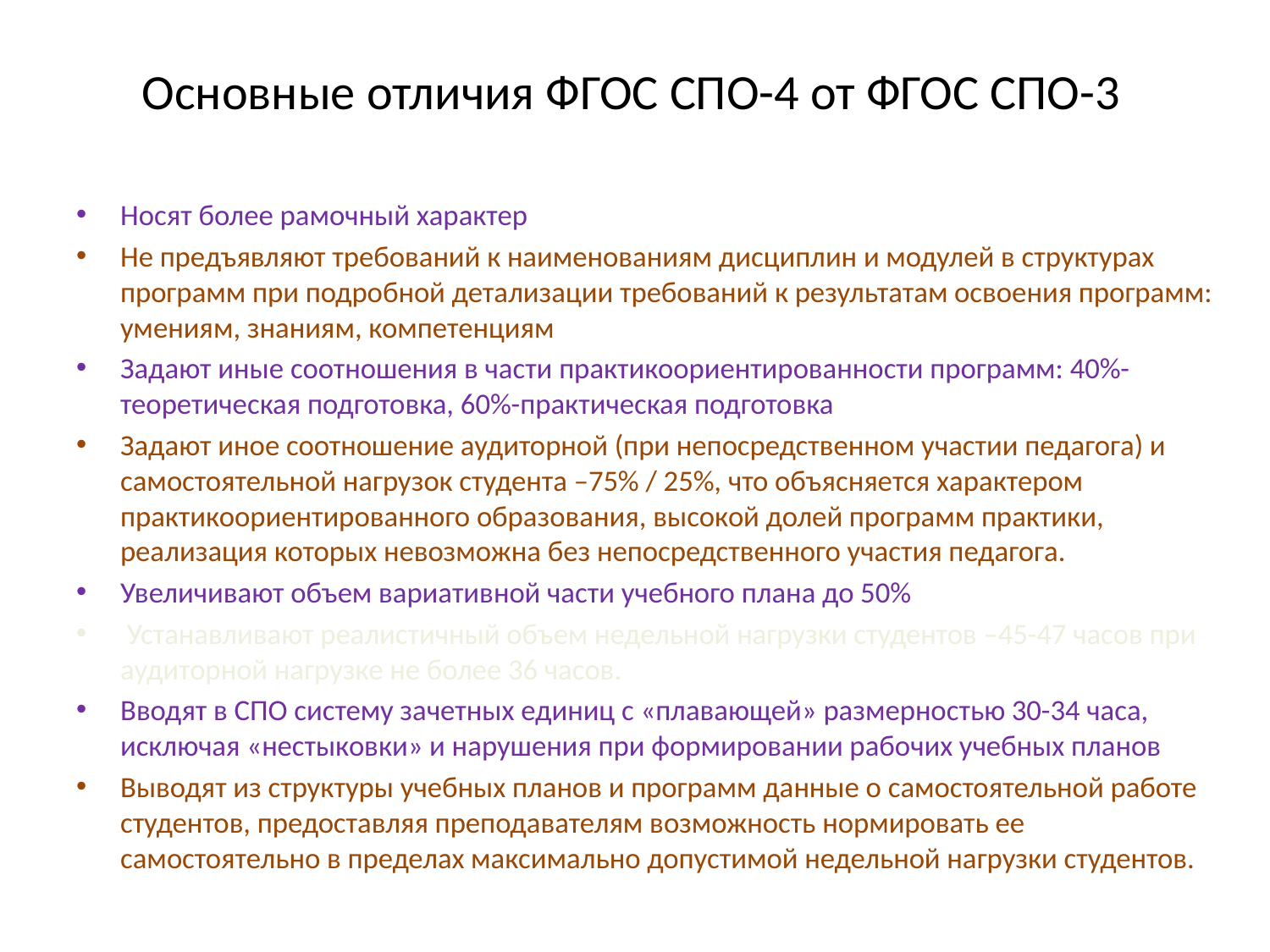

# Основные отличия ФГОС СПО-4 от ФГОС СПО-3

Носят более рамочный характер
Не предъявляют требований к наименованиям дисциплин и модулей в структурах программ при подробной детализации требований к результатам освоения программ: умениям, знаниям, компетенциям
Задают иные соотношения в части практикоориентированности программ: 40%-теоретическая подготовка, 60%-практическая подготовка
Задают иное соотношение аудиторной (при непосредственном участии педагога) и самостоятельной нагрузок студента –75% / 25%, что объясняется характером практикоориентированного образования, высокой долей программ практики, реализация которых невозможна без непосредственного участия педагога.
Увеличивают объем вариативной части учебного плана до 50%
 Устанавливают реалистичный объем недельной нагрузки студентов –45-47 часов при аудиторной нагрузке не более 36 часов.
Вводят в СПО систему зачетных единиц с «плавающей» размерностью 30-34 часа, исключая «нестыковки» и нарушения при формировании рабочих учебных планов
Выводят из структуры учебных планов и программ данные о самостоятельной работе студентов, предоставляя преподавателям возможность нормировать ее самостоятельно в пределах максимально допустимой недельной нагрузки студентов.